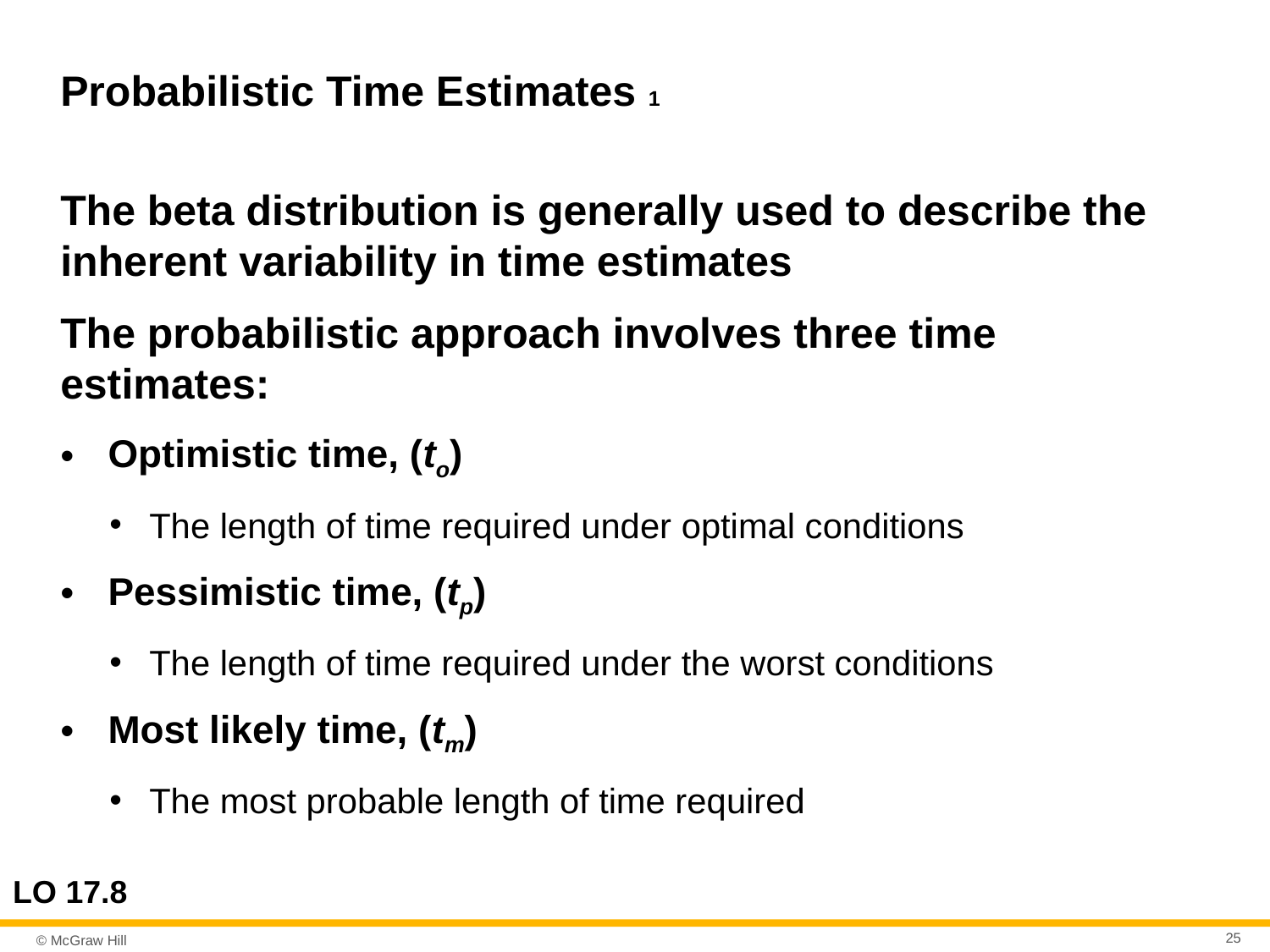

# Probabilistic Time Estimates 1
The beta distribution is generally used to describe the inherent variability in time estimates
The probabilistic approach involves three time estimates:
Optimistic time, (to)
The length of time required under optimal conditions
Pessimistic time, (tp)
The length of time required under the worst conditions
Most likely time, (tm)
The most probable length of time required
LO 17.8